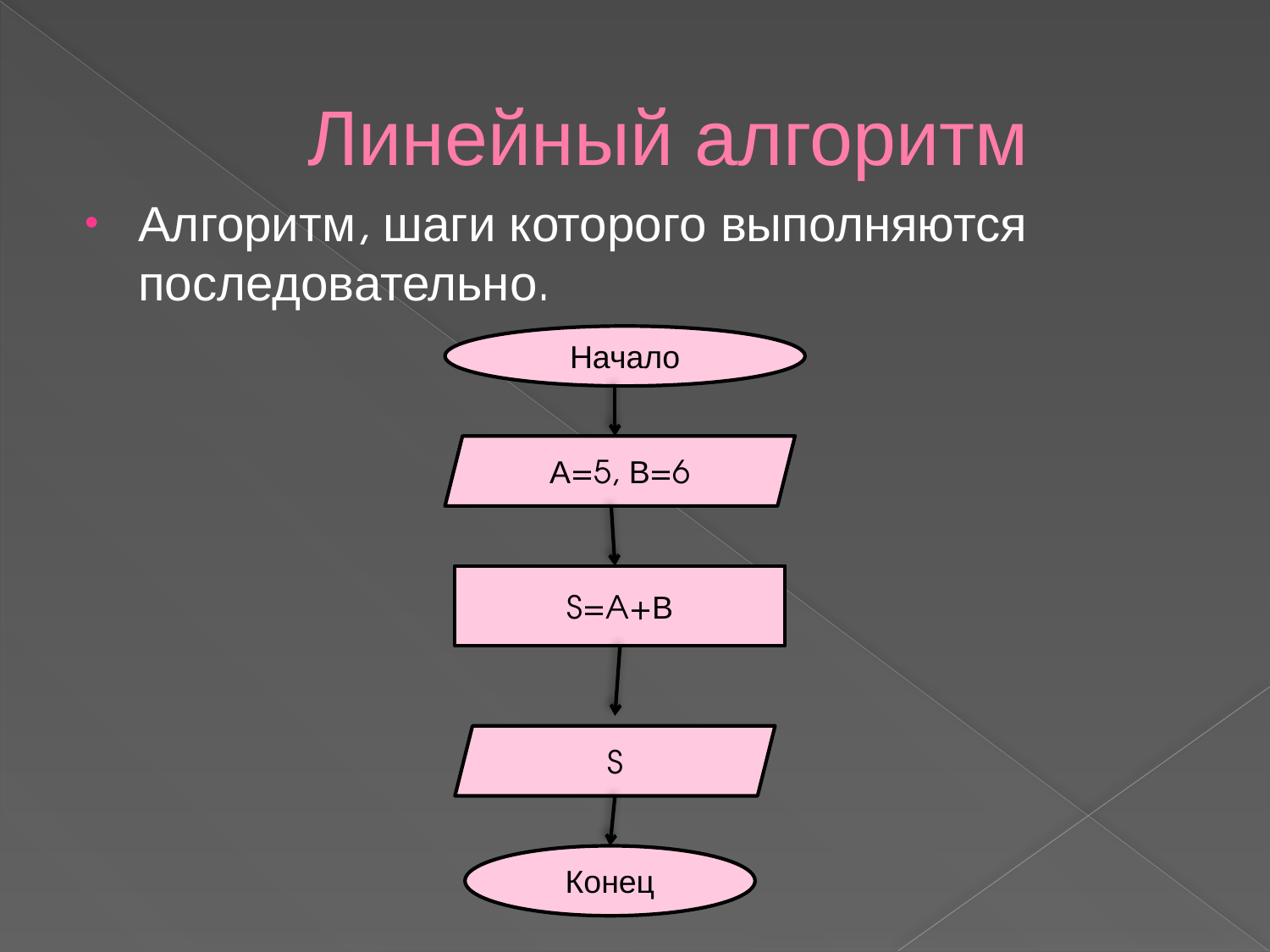

# Линейный алгоритм
Алгоритм, шаги которого выполняются последовательно.

Начало
А=5, В=6
S=A+В
S
Конец